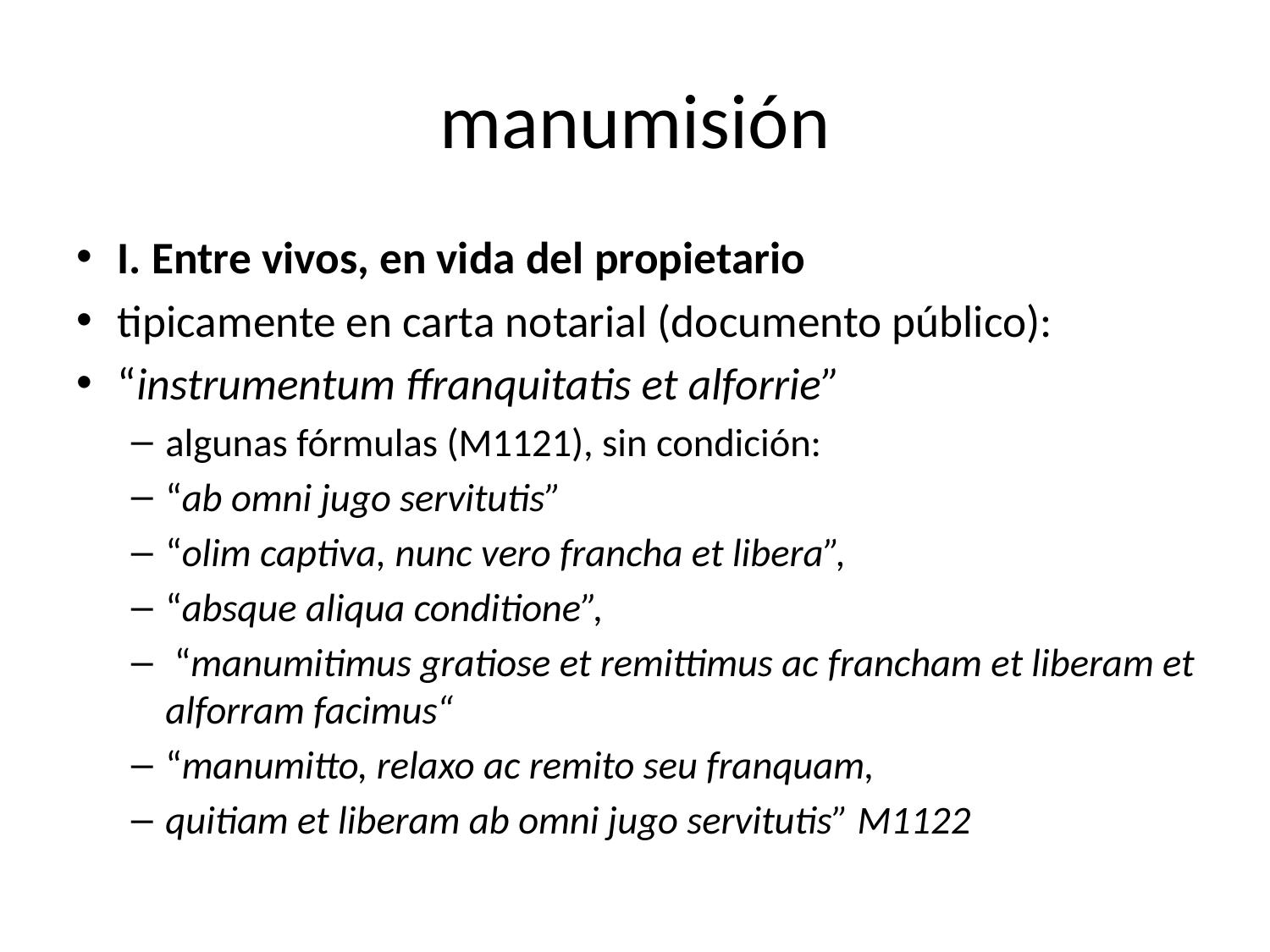

# manumisión
I. Entre vivos, en vida del propietario
tipicamente en carta notarial (documento público):
“instrumentum ffranquitatis et alforrie”
algunas fórmulas (M1121), sin condición:
“ab omni jugo servitutis”
“olim captiva, nunc vero francha et libera”,
“absque aliqua conditione”,
 “manumitimus gratiose et remittimus ac francham et liberam et alforram facimus“
“manumitto, relaxo ac remito seu franquam,
quitiam et liberam ab omni jugo servitutis” M1122